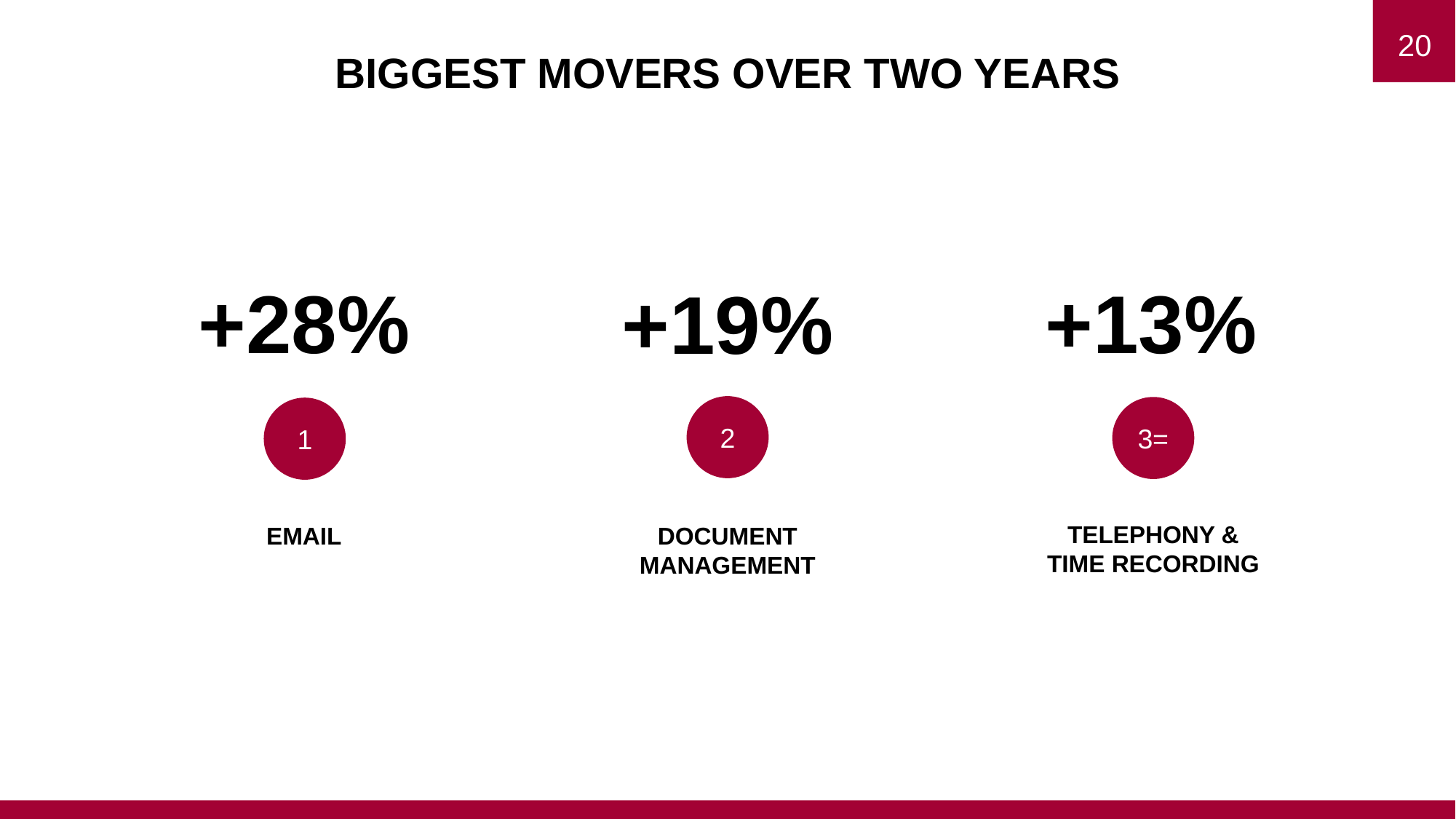

20
BIGGEST MOVERS OVER TWO YEARS
+28%
+13%
+19%
2
3=
1
TELEPHONY &
TIME RECORDING
EMAIL
DOCUMENT MANAGEMENT